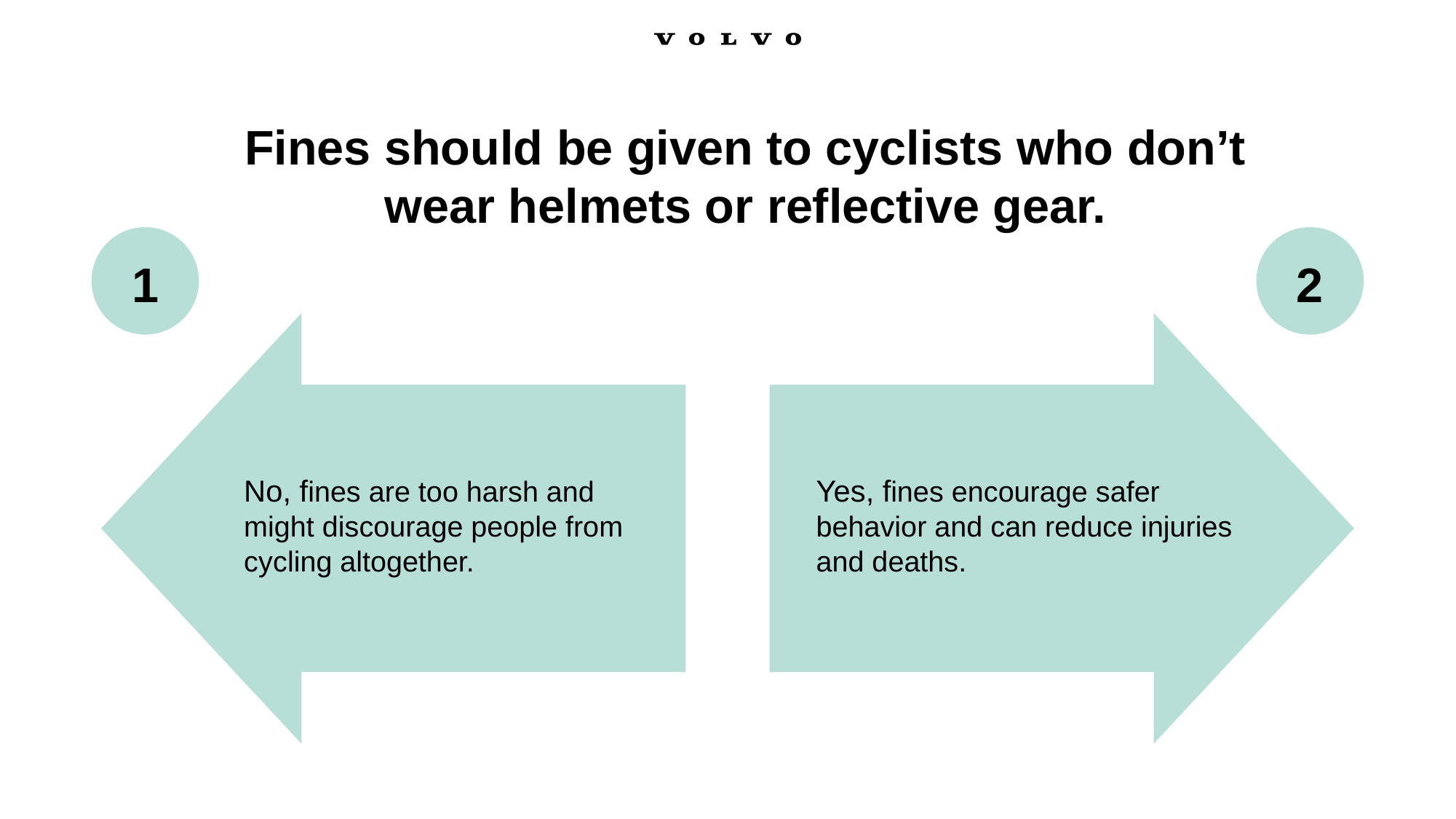

Fines should be given to cyclists who don’t wear helmets or reflective gear.
1
2

No, fines are too harsh and might discourage people from cycling altogether.
Yes, fines encourage safer behavior and can reduce injuries and deaths.